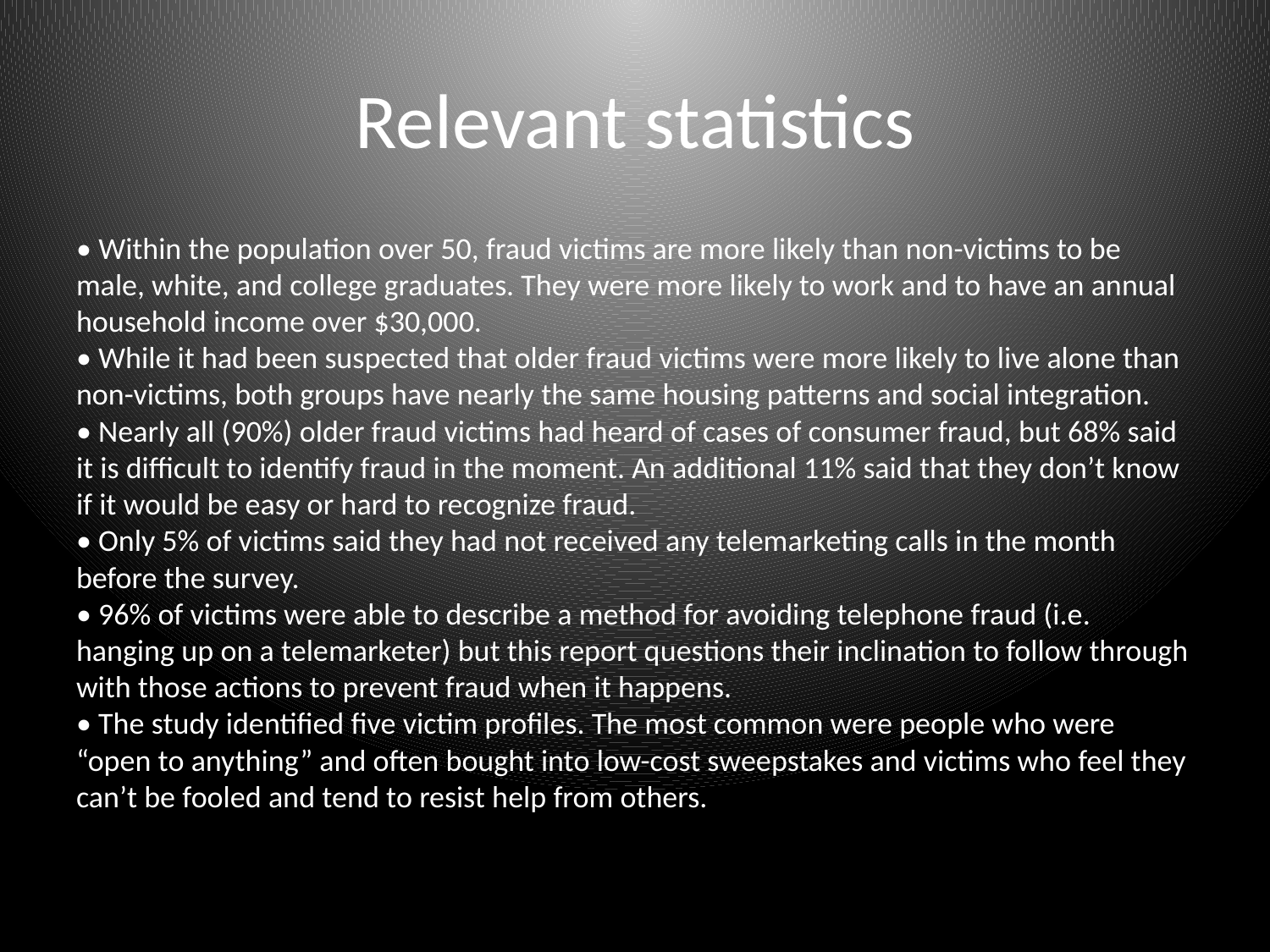

# Relevant statistics
• Within the population over 50, fraud victims are more likely than non-victims to be male, white, and college graduates. They were more likely to work and to have an annual household income over $30,000.
• While it had been suspected that older fraud victims were more likely to live alone than non-victims, both groups have nearly the same housing patterns and social integration.
• Nearly all (90%) older fraud victims had heard of cases of consumer fraud, but 68% said it is difficult to identify fraud in the moment. An additional 11% said that they don’t know if it would be easy or hard to recognize fraud.
• Only 5% of victims said they had not received any telemarketing calls in the month before the survey.
• 96% of victims were able to describe a method for avoiding telephone fraud (i.e. hanging up on a telemarketer) but this report questions their inclination to follow through with those actions to prevent fraud when it happens.
• The study identified five victim profiles. The most common were people who were “open to anything” and often bought into low-cost sweepstakes and victims who feel they can’t be fooled and tend to resist help from others.